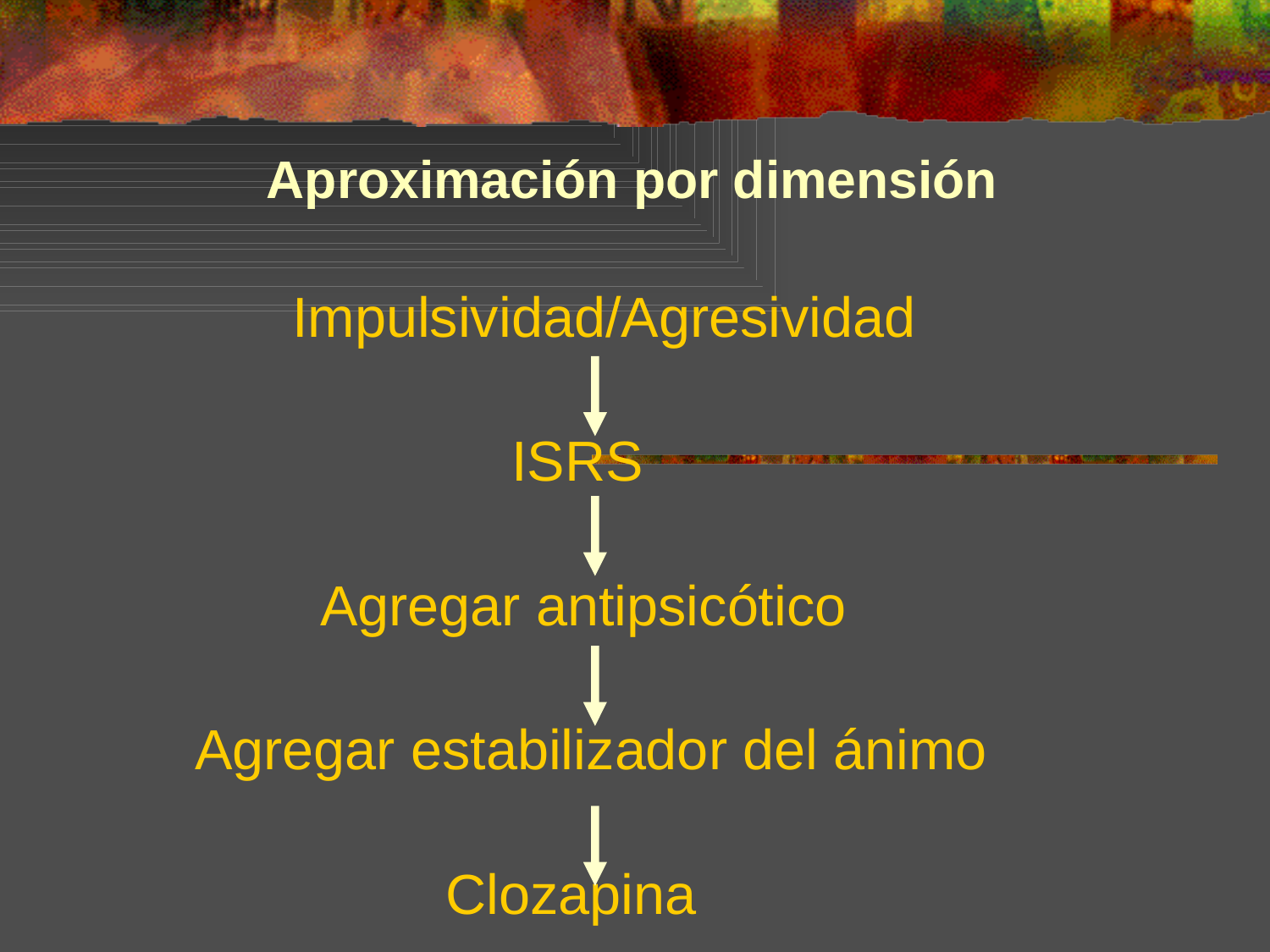

Aproximación por dimensión

 		 Impulsividad/Agresividad

		               ISRS

                   Agregar antipsicótico

           Agregar estabilizador del ánimo

                           Clozapina
#